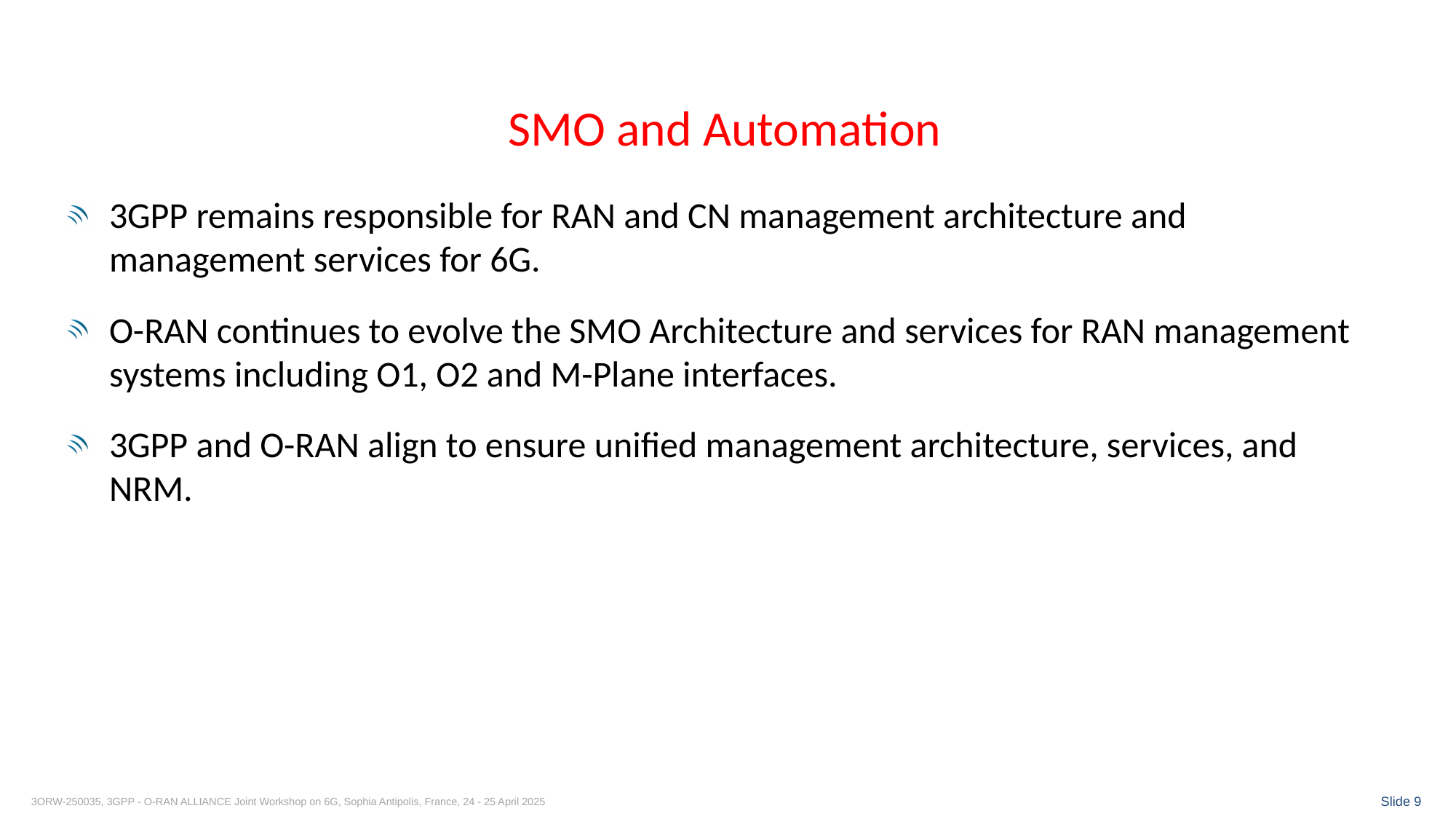

# SMO and Automation
3GPP remains responsible for RAN and CN management architecture and management services for 6G.
O-RAN continues to evolve the SMO Architecture and services for RAN management systems including O1, O2 and M-Plane interfaces.
3GPP and O-RAN align to ensure unified management architecture, services, and NRM.